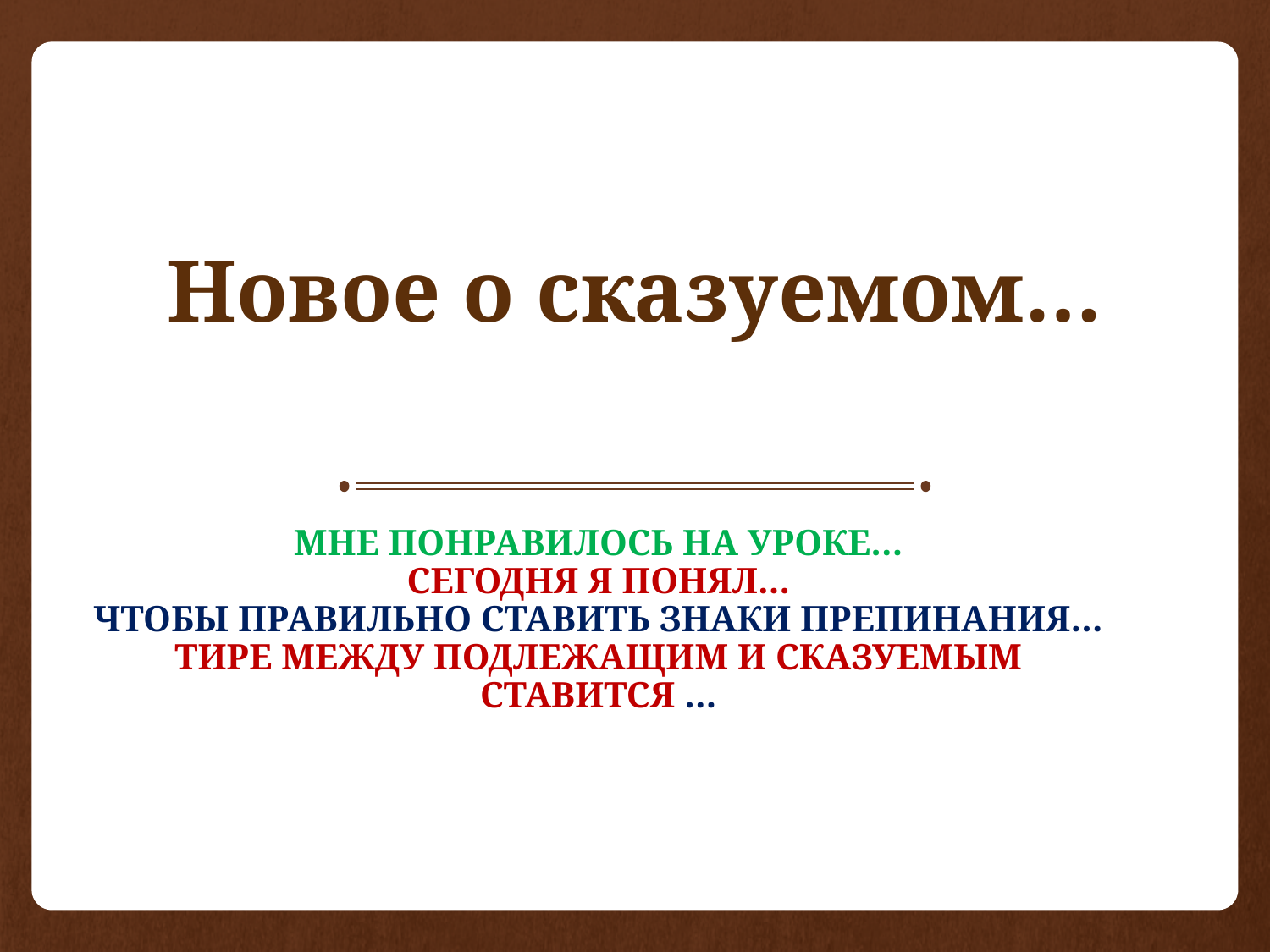

# Новое о сказуемом…
Мне понравилось на уроке…
Сегодня я понял…
Чтобы правильно ставить знаки препинания…
Тире между подлежащим и сказуемым ставится …